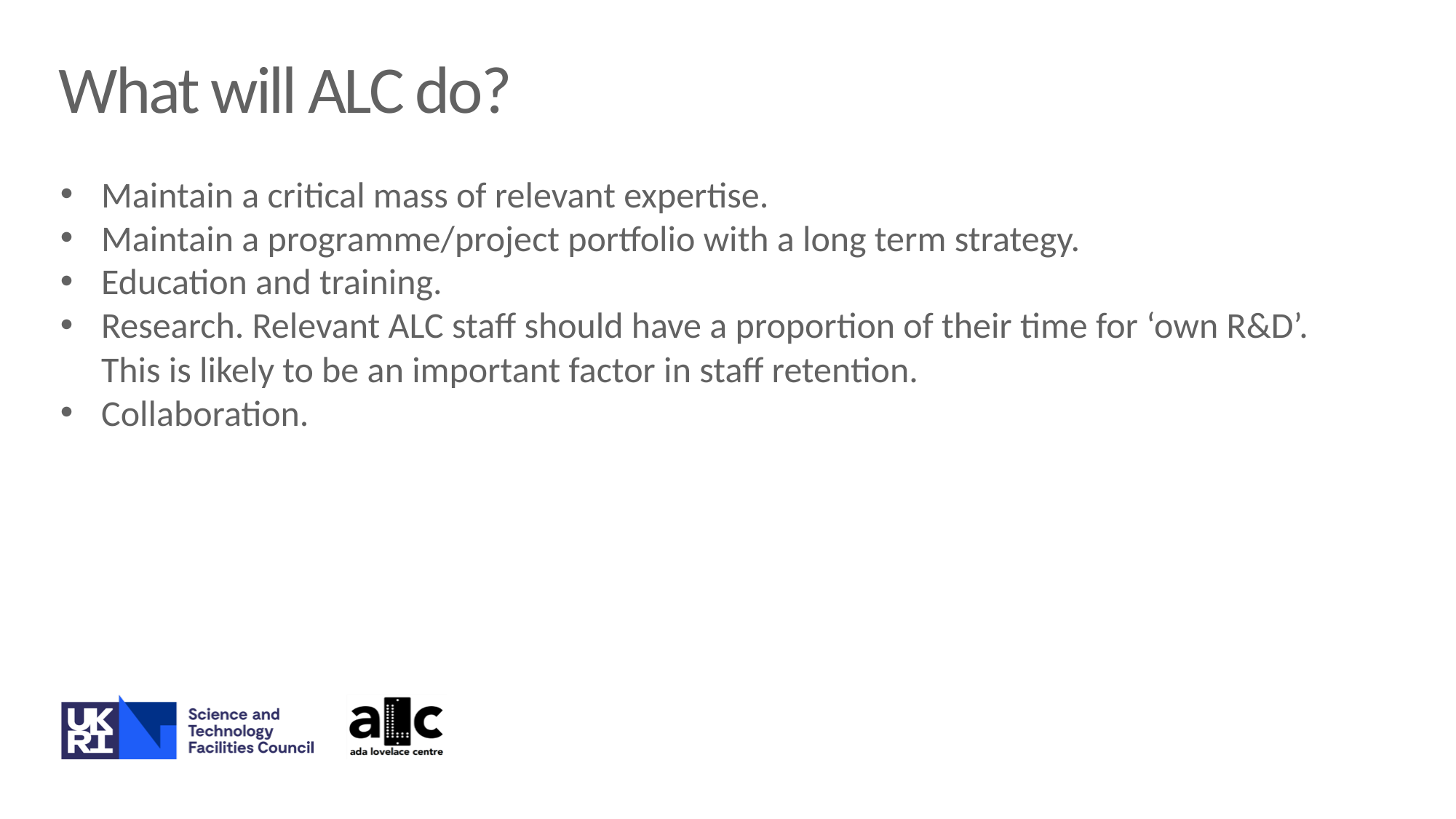

What will ALC do?
Maintain a critical mass of relevant expertise.
Maintain a programme/project portfolio with a long term strategy.
Education and training.
Research. Relevant ALC staff should have a proportion of their time for ‘own R&D’. This is likely to be an important factor in staff retention.
Collaboration.